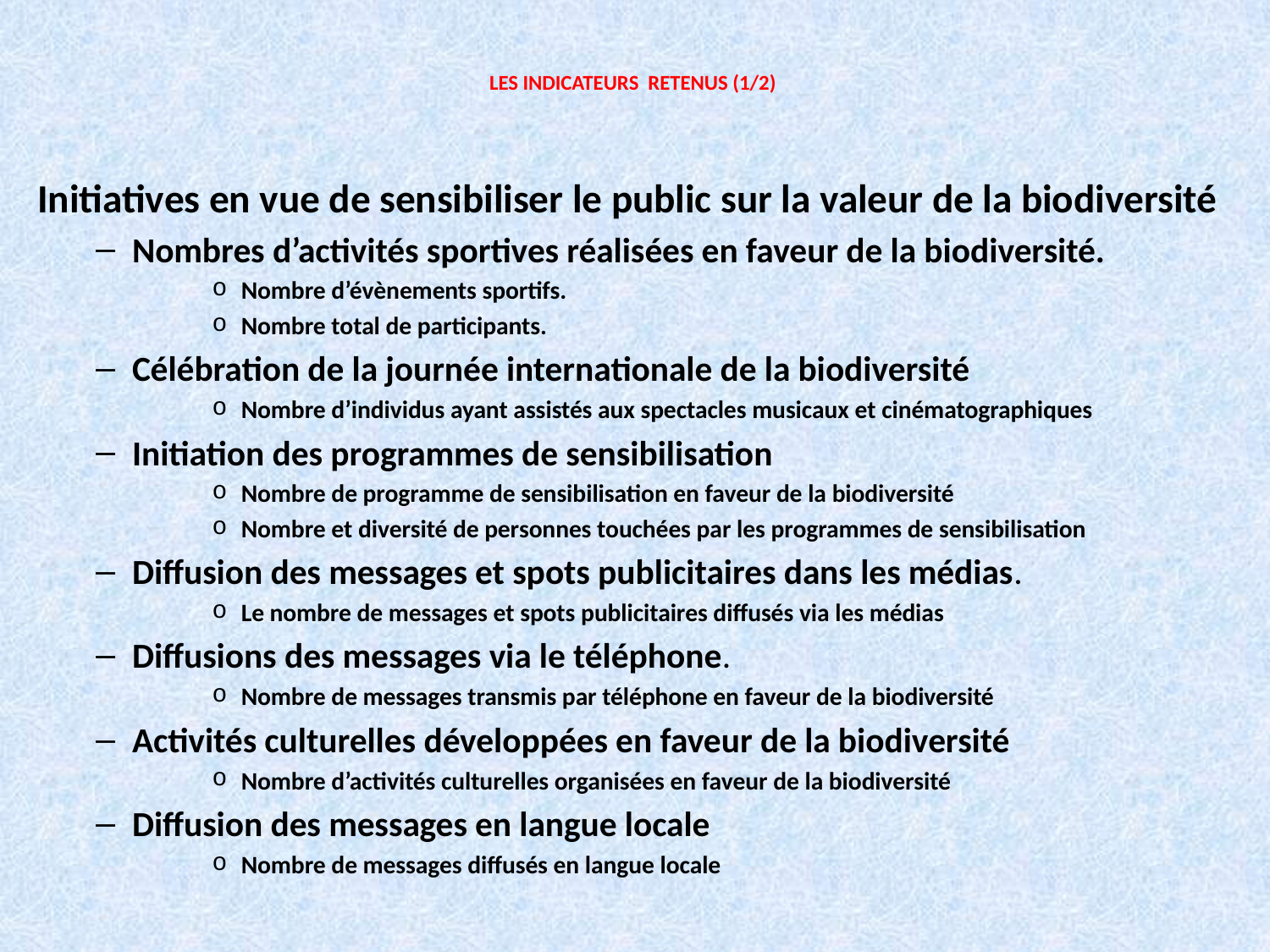

# LES INDICATEURS  RETENUS (1/2)
Initiatives en vue de sensibiliser le public sur la valeur de la biodiversité
Nombres d’activités sportives réalisées en faveur de la biodiversité.
Nombre d’évènements sportifs.
Nombre total de participants.
Célébration de la journée internationale de la biodiversité
Nombre d’individus ayant assistés aux spectacles musicaux et cinématographiques
Initiation des programmes de sensibilisation
Nombre de programme de sensibilisation en faveur de la biodiversité
Nombre et diversité de personnes touchées par les programmes de sensibilisation
Diffusion des messages et spots publicitaires dans les médias.
Le nombre de messages et spots publicitaires diffusés via les médias
Diffusions des messages via le téléphone.
Nombre de messages transmis par téléphone en faveur de la biodiversité
Activités culturelles développées en faveur de la biodiversité
Nombre d’activités culturelles organisées en faveur de la biodiversité
Diffusion des messages en langue locale
Nombre de messages diffusés en langue locale